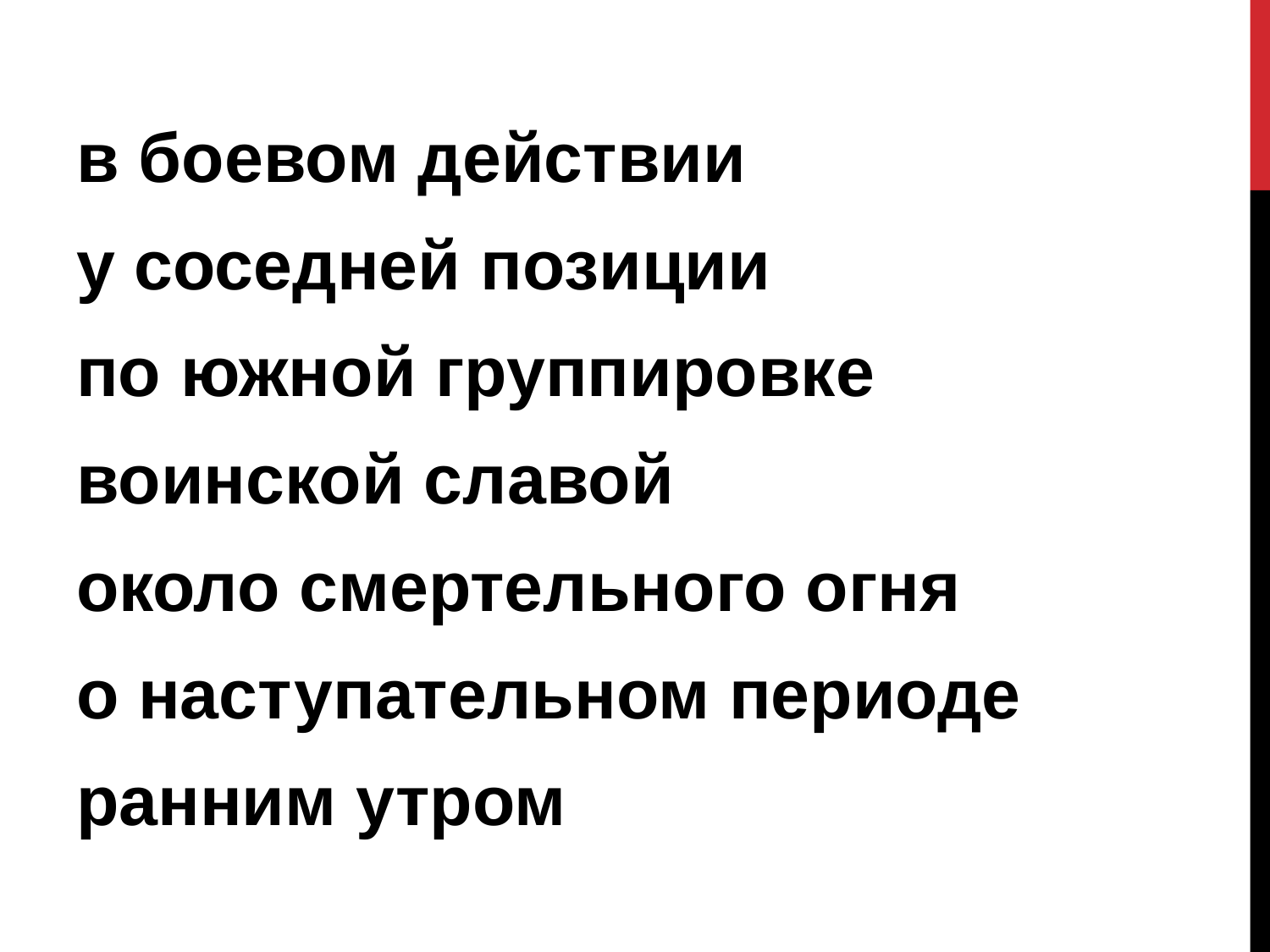

#
в боевом действии
у соседней позиции
по южной группировке
воинской славой
около смертельного огня
о наступательном периоде
ранним утром